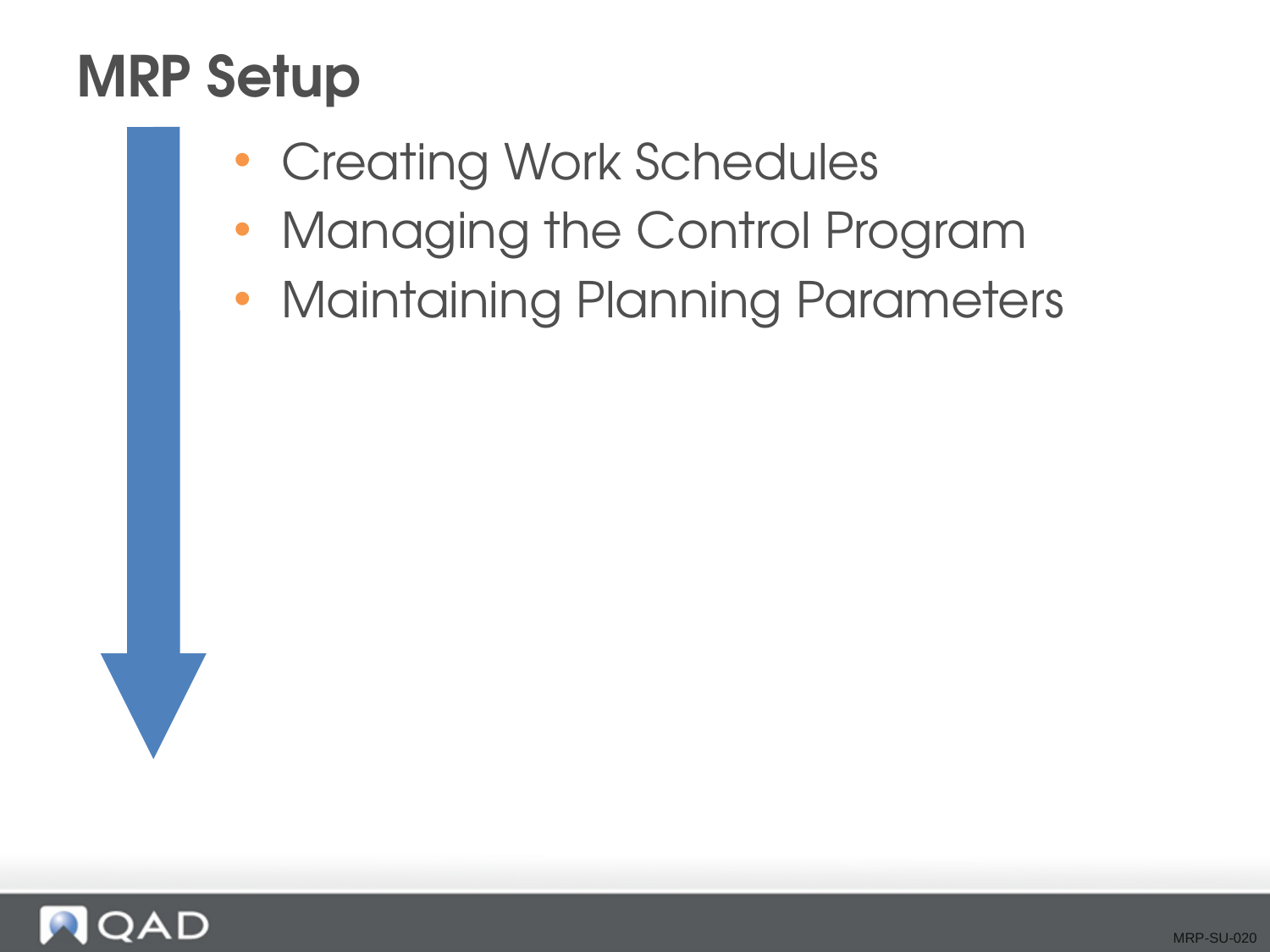

# MRP Setup
Creating Work Schedules
Managing the Control Program
Maintaining Planning Parameters

MRP-SU-020